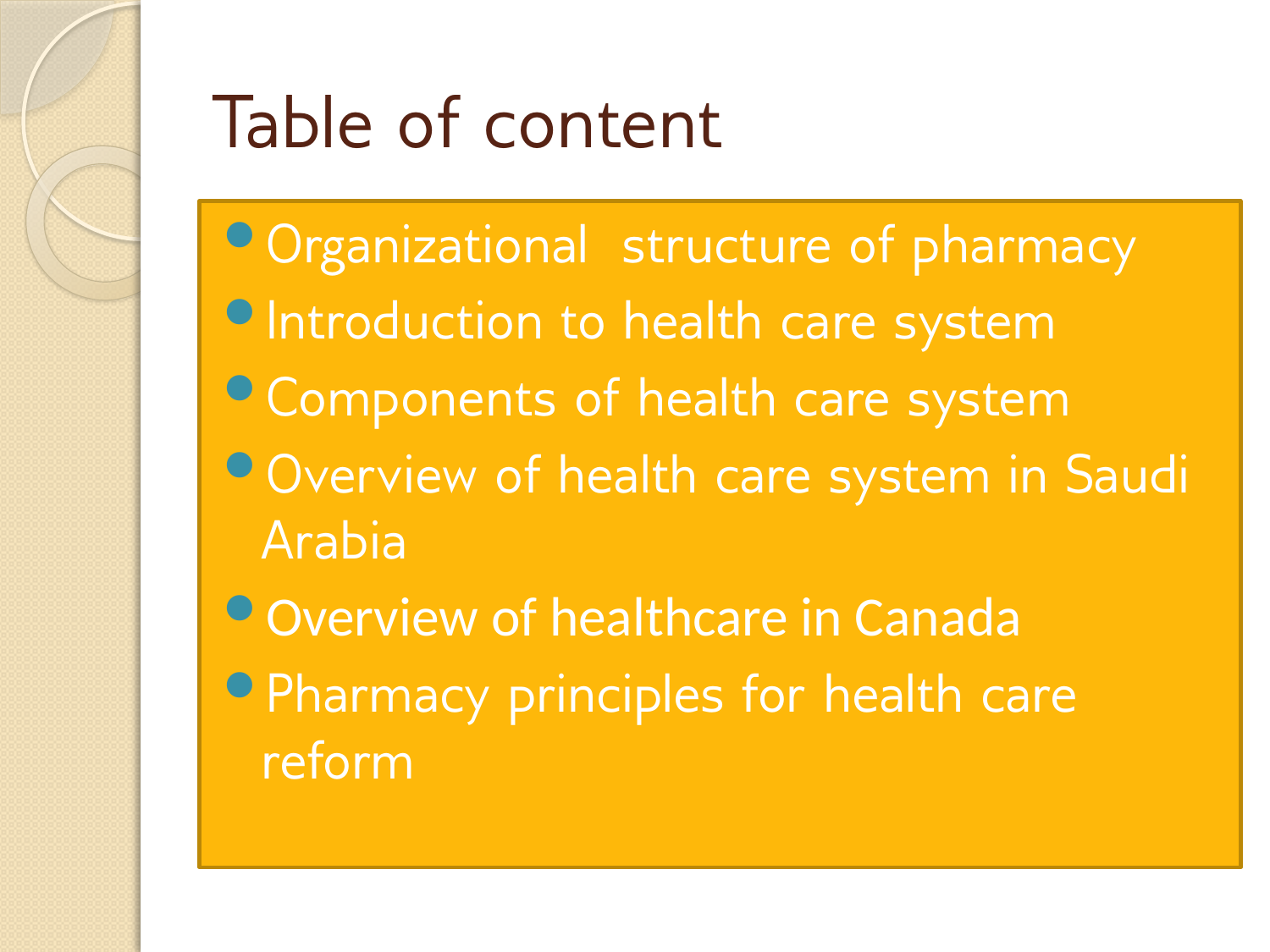

# Table of content
Organizational  structure of pharmacy
Introduction to health care system
Components of health care system
Overview of health care system in Saudi Arabia
Overview of healthcare in Canada
Pharmacy principles for health care reform